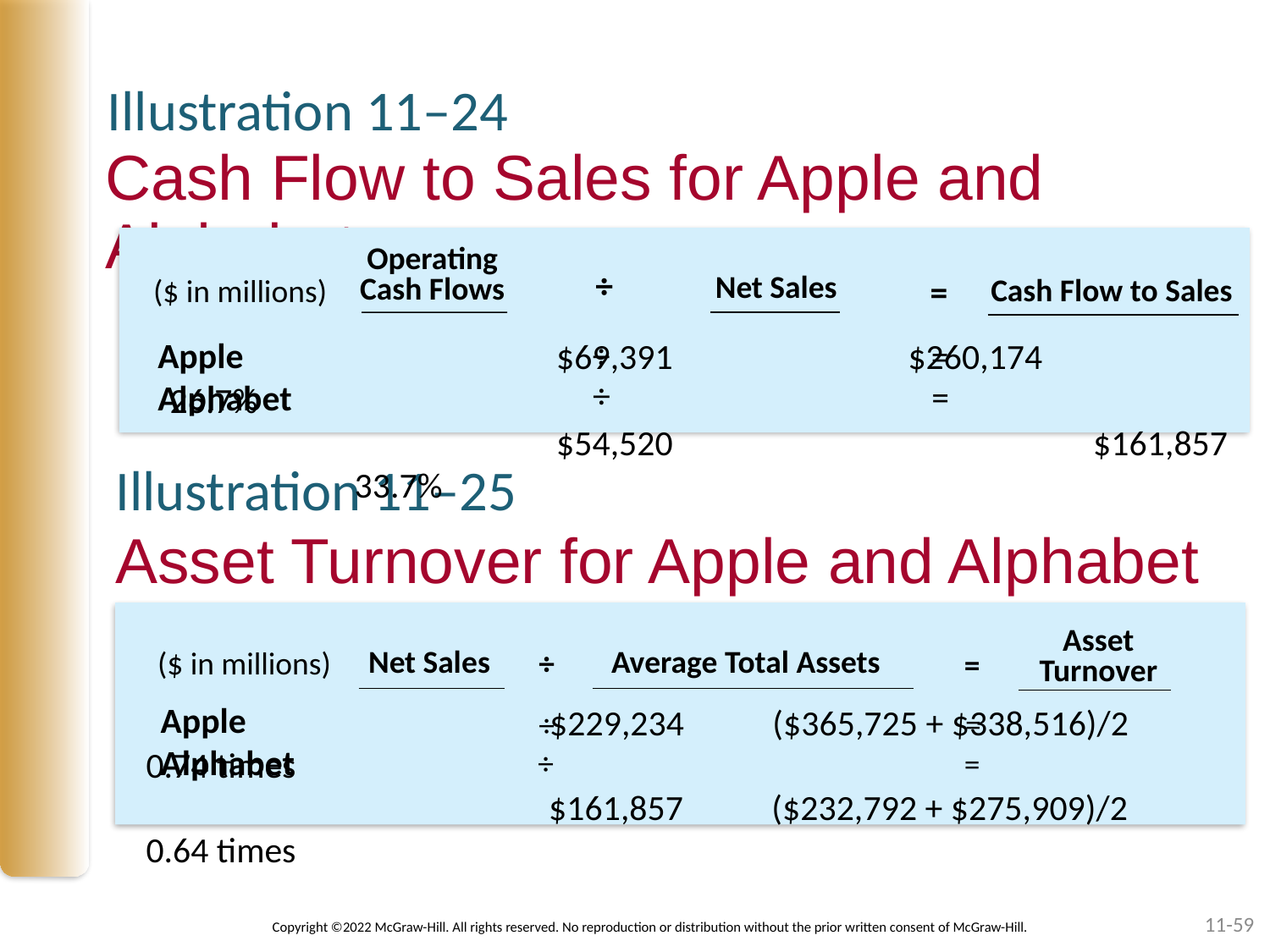

Illustration 11–24
# Cash Flow to Sales for Apple and Alphabet

Operating
Cash Flows
÷
=
($ in millions)
Net Sales

Cash Flow to Sales

			   $69,391                             $260,174                          26.7%
			   $54,520		    	       $161,857                          33.7%
Apple Alphabet
÷
=
÷
=
Illustration 11–25
Asset Turnover for Apple and Alphabet

Asset
Turnover

÷
($ in millions)
=
Net Sales
Average Total Assets

Apple Alphabet
			   $229,234           ($365,725 + $338,516)/2           0.74 times
			   $161,857           ($232,792 + $275,909)/2           0.64 times
=
÷
÷
=
11-59
Copyright ©2022 McGraw-Hill. All rights reserved. No reproduction or distribution without the prior written consent of McGraw-Hill.